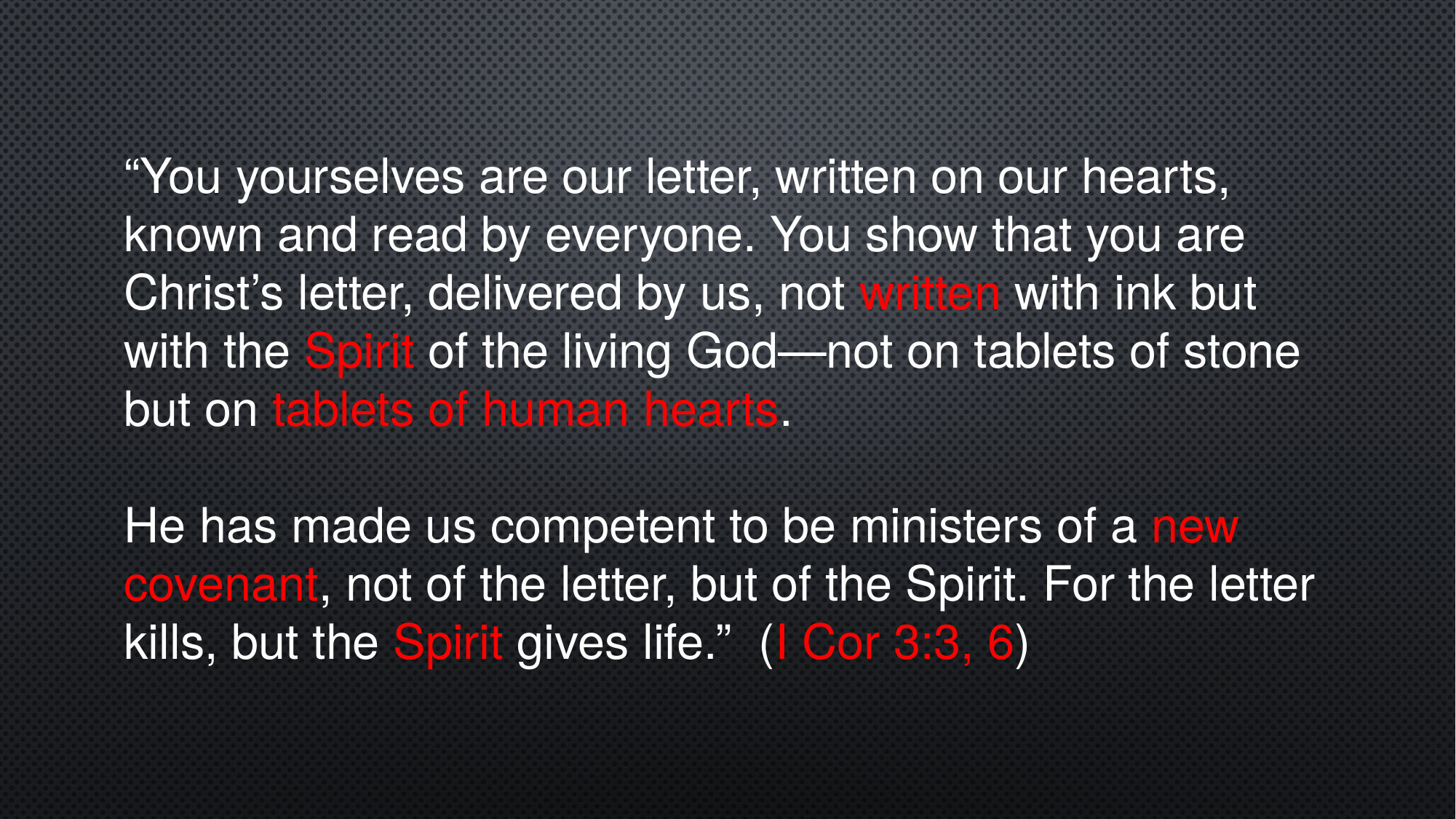

“You yourselves are our letter, written on our hearts, known and read by everyone. You show that you are Christ’s letter, delivered by us, not written with ink but with the Spirit of the living God—not on tablets of stone but on tablets of human hearts.

He has made us competent to be ministers of a new covenant, not of the letter, but of the Spirit. For the letter kills, but the Spirit gives life.”  (I Cor 3:3, 6)